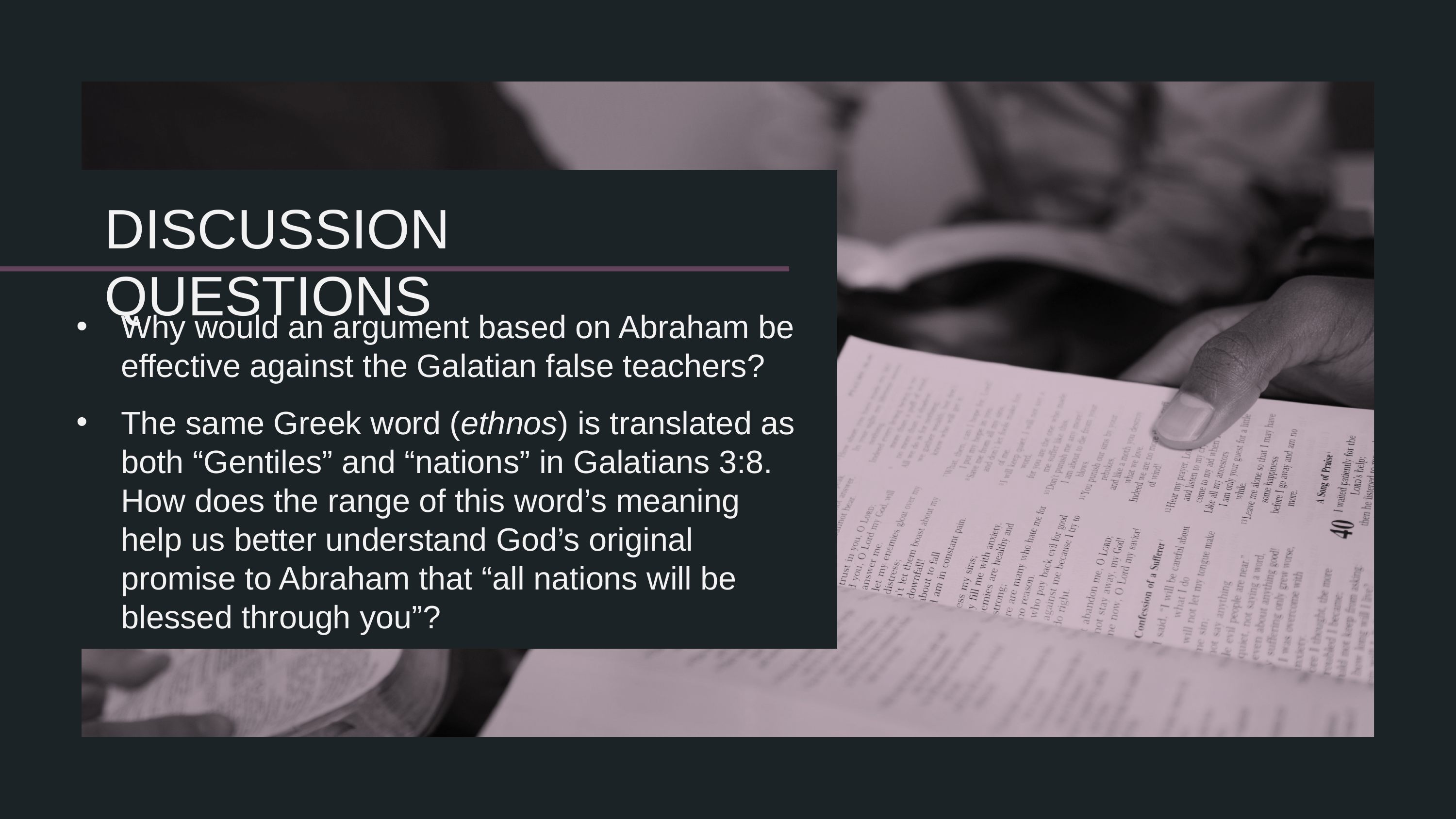

Why would an argument based on Abraham be effective against the Galatian false teachers?
The same Greek word (ethnos) is translated as both “Gentiles” and “nations” in Galatians 3:8. How does the range of this word’s meaning help us better understand God’s original promise to Abraham that “all nations will be blessed through you”?